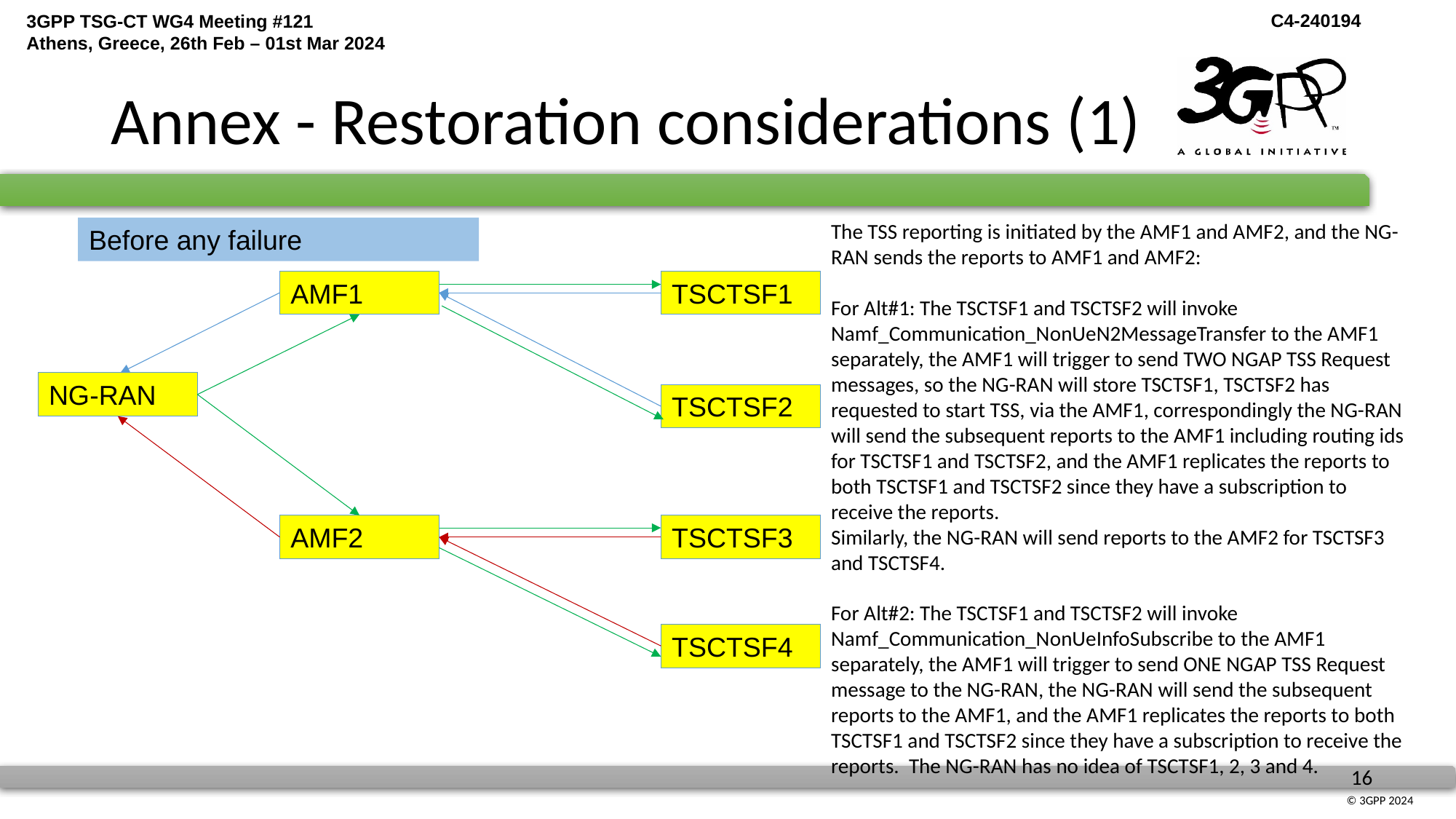

# Annex - Restoration considerations (1)
The TSS reporting is initiated by the AMF1 and AMF2, and the NG-RAN sends the reports to AMF1 and AMF2:

For Alt#1: The TSCTSF1 and TSCTSF2 will invoke Namf_Communication_NonUeN2MessageTransfer to the AMF1 separately, the AMF1 will trigger to send TWO NGAP TSS Request messages, so the NG-RAN will store TSCTSF1, TSCTSF2 has requested to start TSS, via the AMF1, correspondingly the NG-RAN will send the subsequent reports to the AMF1 including routing ids for TSCTSF1 and TSCTSF2, and the AMF1 replicates the reports to both TSCTSF1 and TSCTSF2 since they have a subscription to receive the reports.
Similarly, the NG-RAN will send reports to the AMF2 for TSCTSF3 and TSCTSF4.

For Alt#2: The TSCTSF1 and TSCTSF2 will invoke Namf_Communication_NonUeInfoSubscribe to the AMF1 separately, the AMF1 will trigger to send ONE NGAP TSS Request message to the NG-RAN, the NG-RAN will send the subsequent reports to the AMF1, and the AMF1 replicates the reports to both TSCTSF1 and TSCTSF2 since they have a subscription to receive the reports.  The NG-RAN has no idea of TSCTSF1, 2, 3 and 4.
Before any failure
AMF1
TSCTSF1
NG-RAN
TSCTSF2
AMF2
TSCTSF3
TSCTSF4